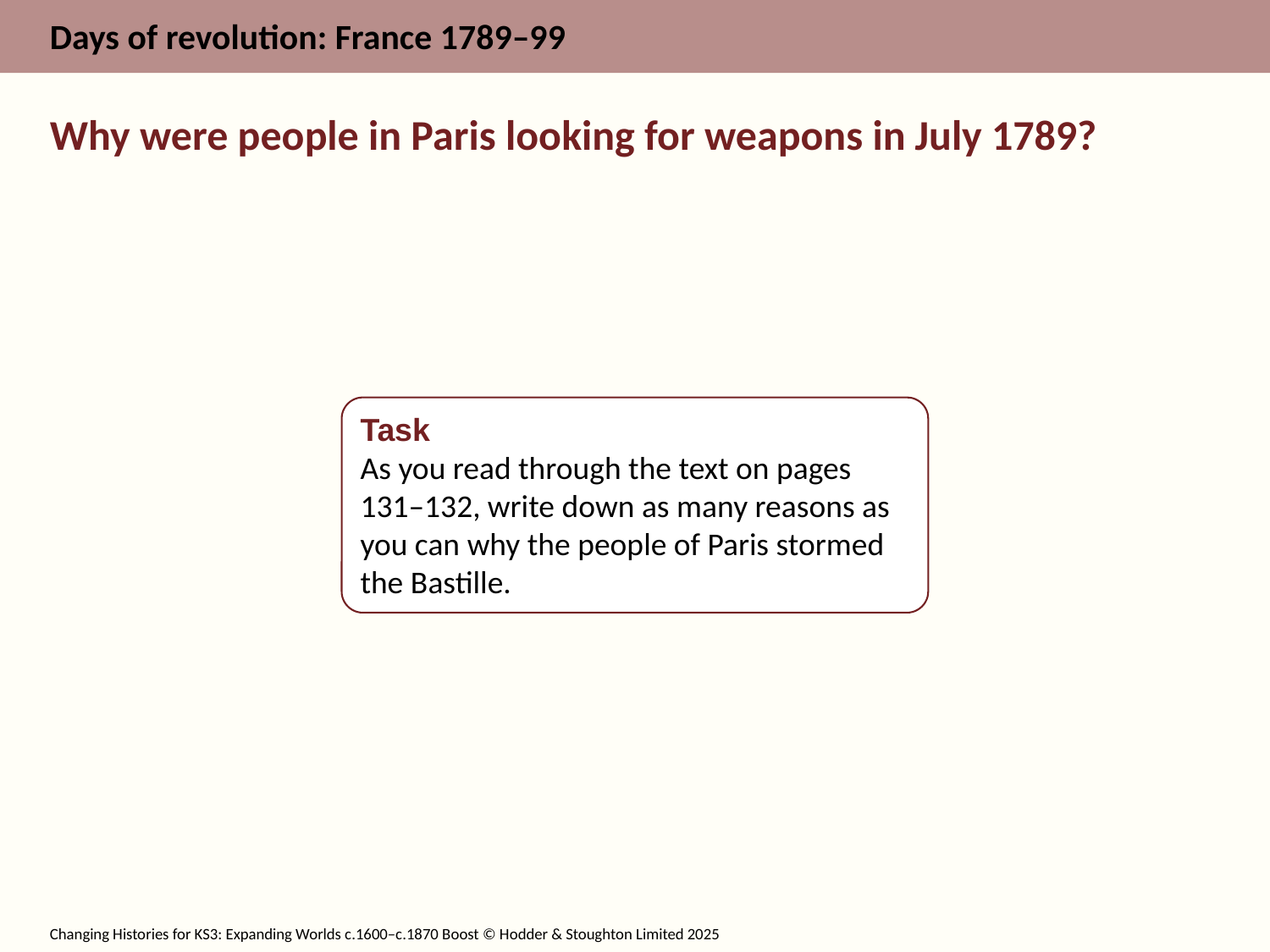

Why were people in Paris looking for weapons in July 1789?
Task
As you read through the text on pages 131–132, write down as many reasons as you can why the people of Paris stormed the Bastille.